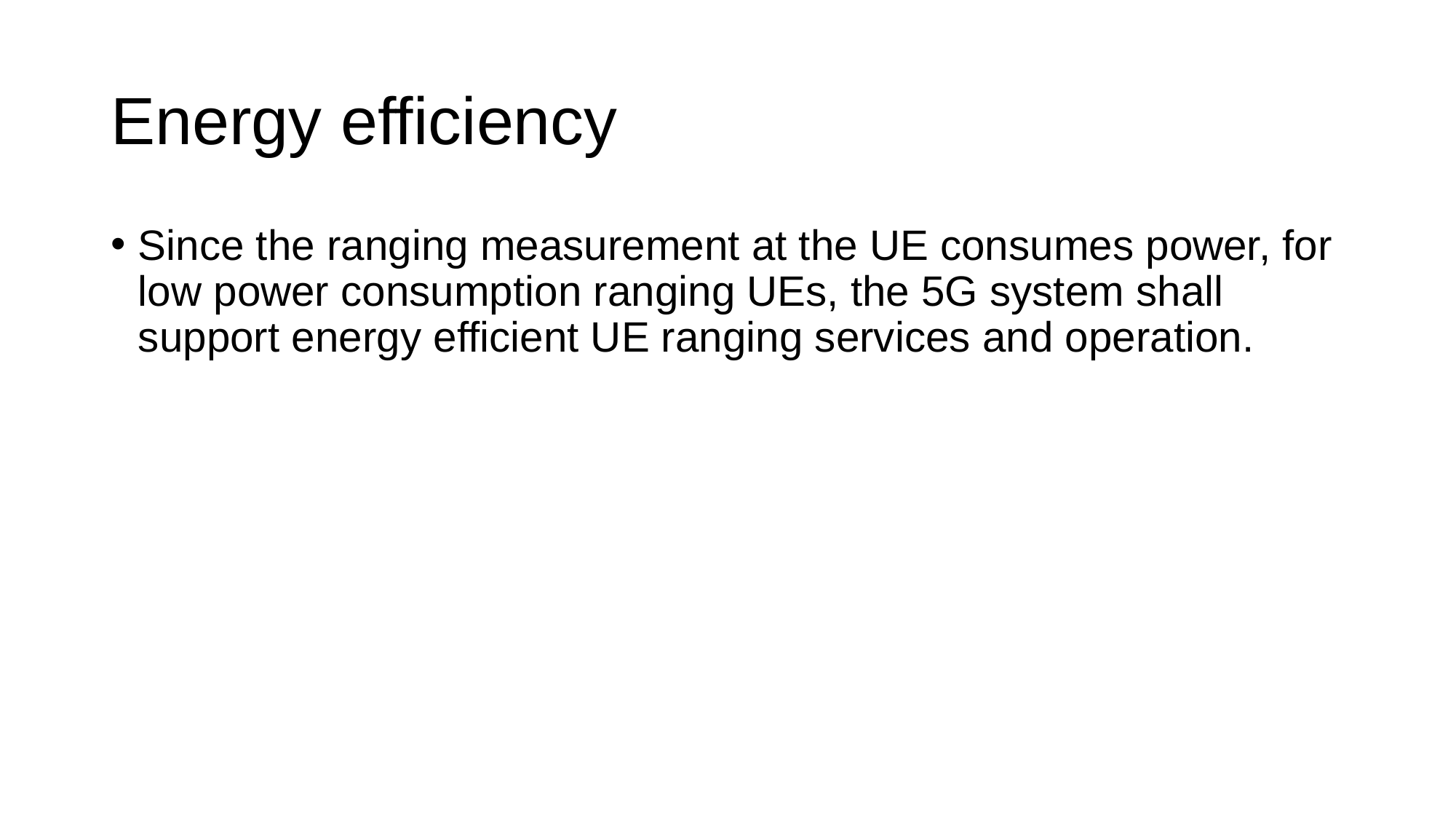

# Energy efficiency
Since the ranging measurement at the UE consumes power, for low power consumption ranging UEs, the 5G system shall support energy efficient UE ranging services and operation.